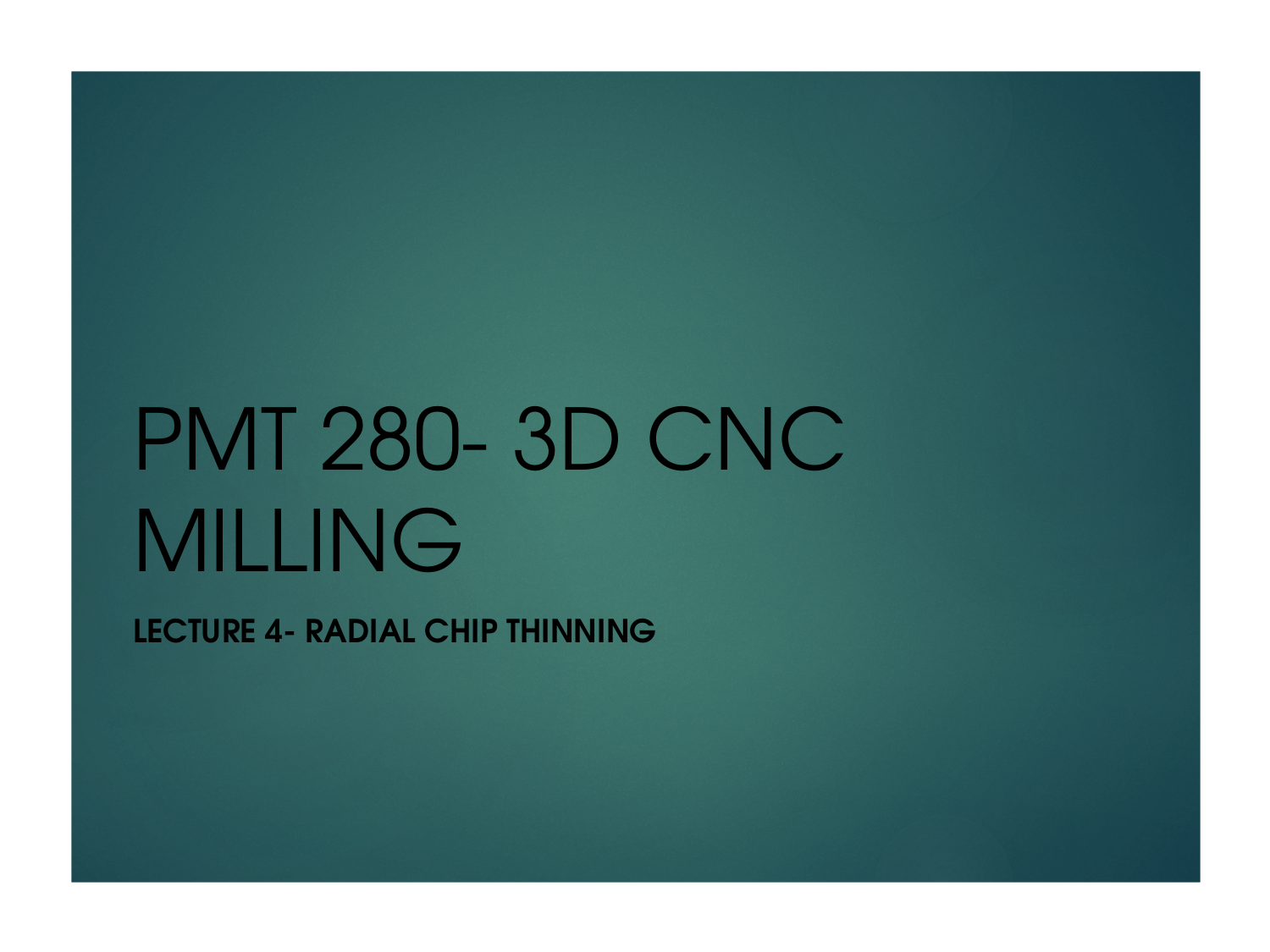

# PMT 280- 3D CNC MILLING
Lecture 4- Radial Chip Thinning